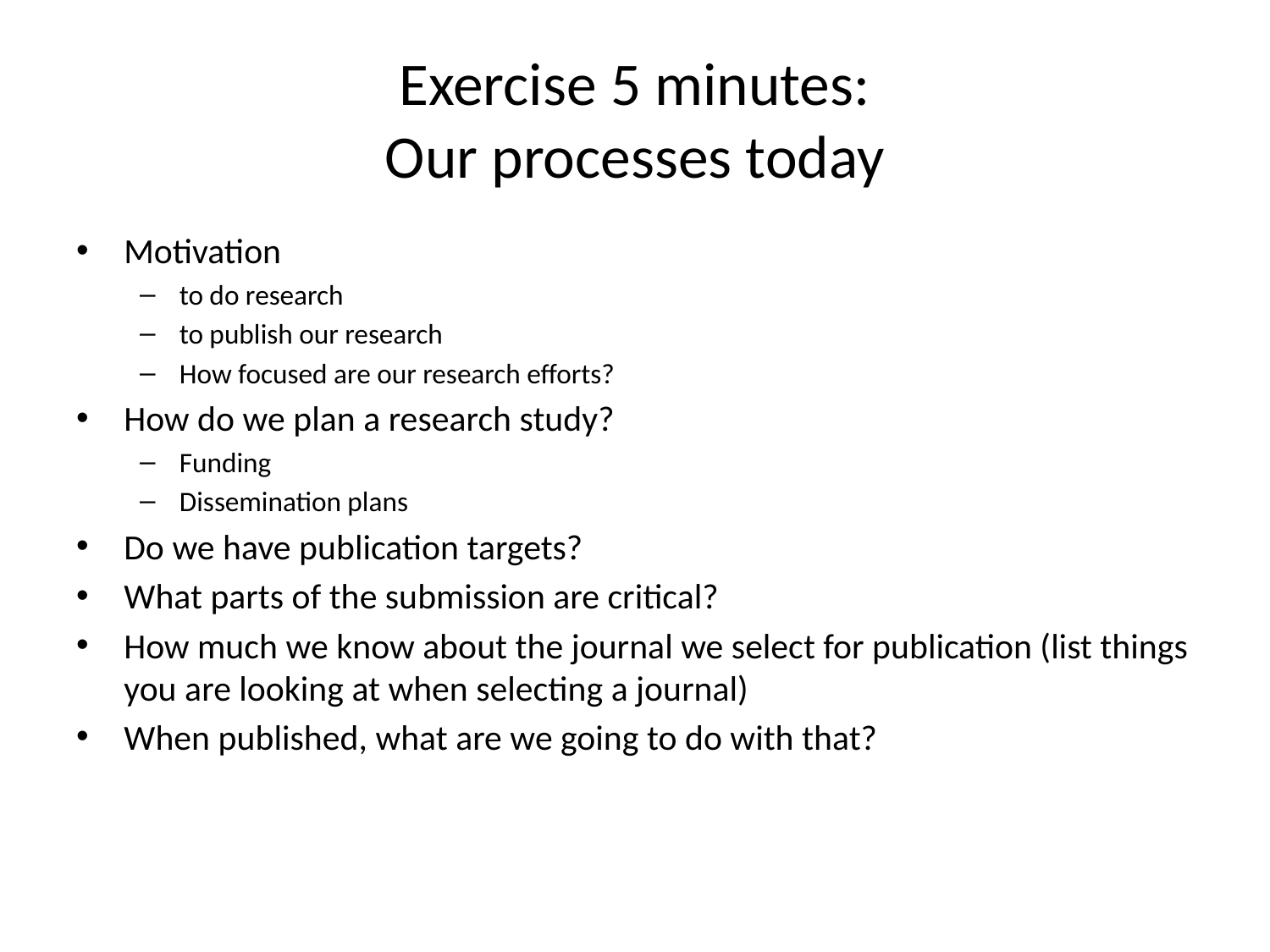

# Exercise 5 minutes: Our processes today
Motivation
to do research
to publish our research
How focused are our research efforts?
How do we plan a research study?
Funding
Dissemination plans
Do we have publication targets?
What parts of the submission are critical?
How much we know about the journal we select for publication (list things you are looking at when selecting a journal)
When published, what are we going to do with that?